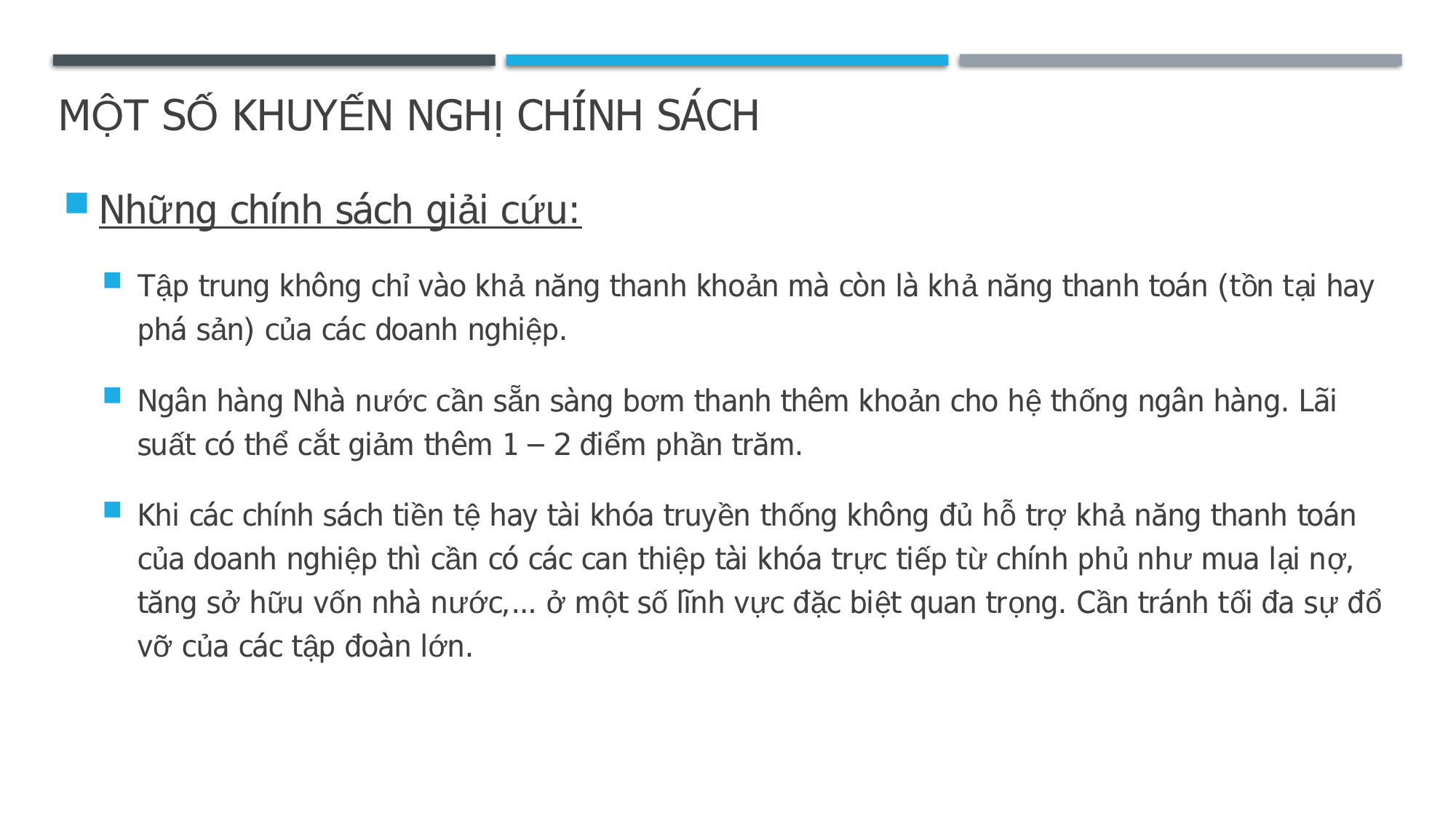

# Một số khuyến nghị chính sách
Những chính sách giải cứu:
Tập trung không chỉ vào khả năng thanh khoản mà còn là khả năng thanh toán (tồn tại hay phá sản) của các doanh nghiệp.
Ngân hàng Nhà nước cần sẵn sàng bơm thanh thêm khoản cho hệ thống ngân hàng. Lãi suất có thể cắt giảm thêm 1 – 2 điểm phần trăm.
Khi các chính sách tiền tệ hay tài khóa truyền thống không đủ hỗ trợ khả năng thanh toán của doanh nghiệp thì cần có các can thiệp tài khóa trực tiếp từ chính phủ như mua lại nợ, tăng sở hữu vốn nhà nước,… ở một số lĩnh vực đặc biệt quan trọng. Cần tránh tối đa sự đổ vỡ của các tập đoàn lớn.